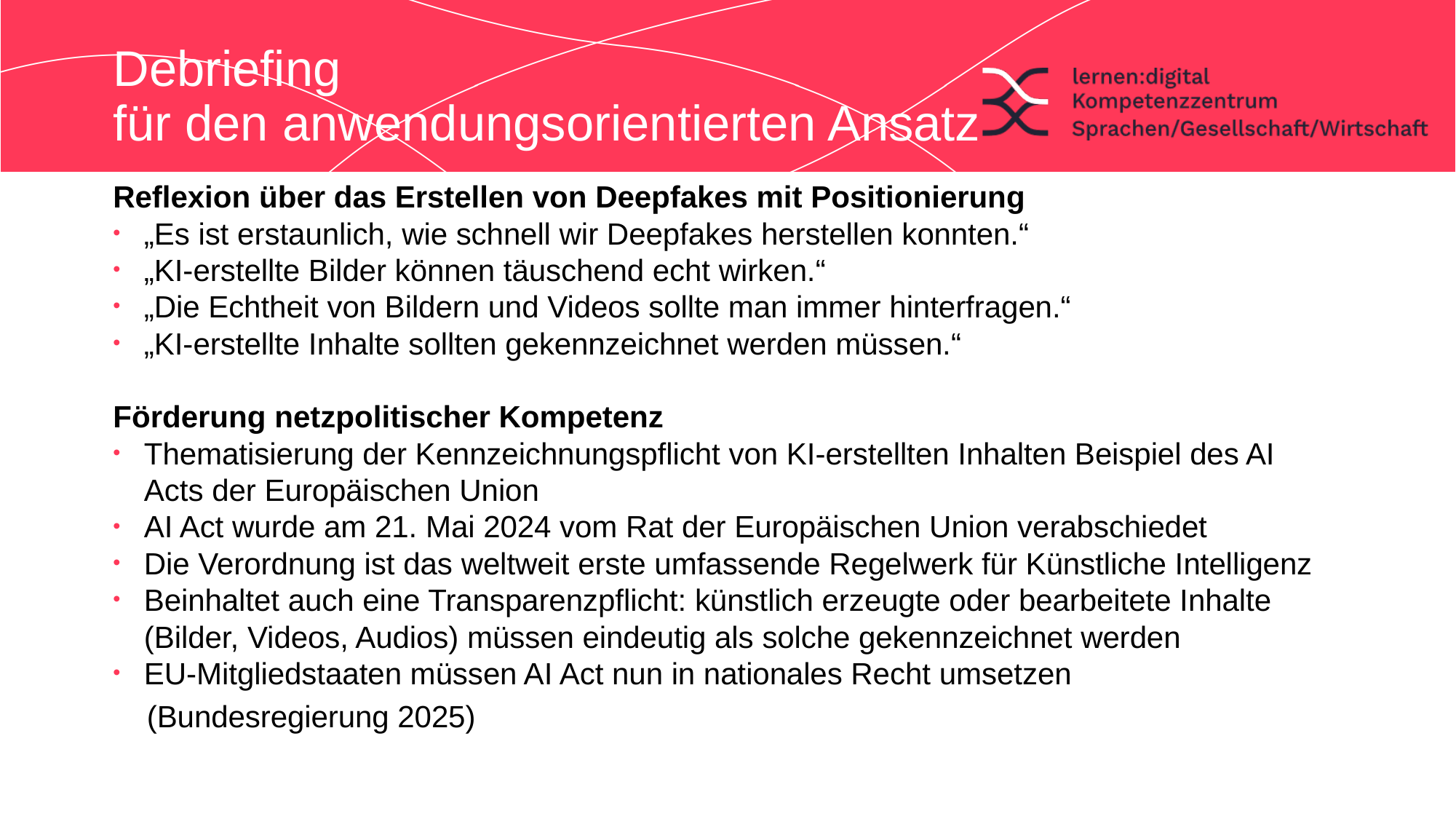

# Debriefing für den anwendungsorientierten Ansatz
Reflexion über das Erstellen von Deepfakes mit Positionierung
„Es ist erstaunlich, wie schnell wir Deepfakes herstellen konnten.“
„KI-erstellte Bilder können täuschend echt wirken.“
„Die Echtheit von Bildern und Videos sollte man immer hinterfragen.“
„KI-erstellte Inhalte sollten gekennzeichnet werden müssen.“

Förderung netzpolitischer Kompetenz
Thematisierung der Kennzeichnungspflicht von KI-erstellten Inhalten Beispiel des AI Acts der Europäischen Union
AI Act wurde am 21. Mai 2024 vom Rat der Europäischen Union verabschiedet
Die Verordnung ist das weltweit erste umfassende Regelwerk für Künstliche Intelligenz
Beinhaltet auch eine Transparenzpflicht: künstlich erzeugte oder bearbeitete Inhalte (Bilder, Videos, Audios) müssen eindeutig als solche gekennzeichnet werden
EU-Mitgliedstaaten müssen AI Act nun in nationales Recht umsetzen
(Bundesregierung 2025)